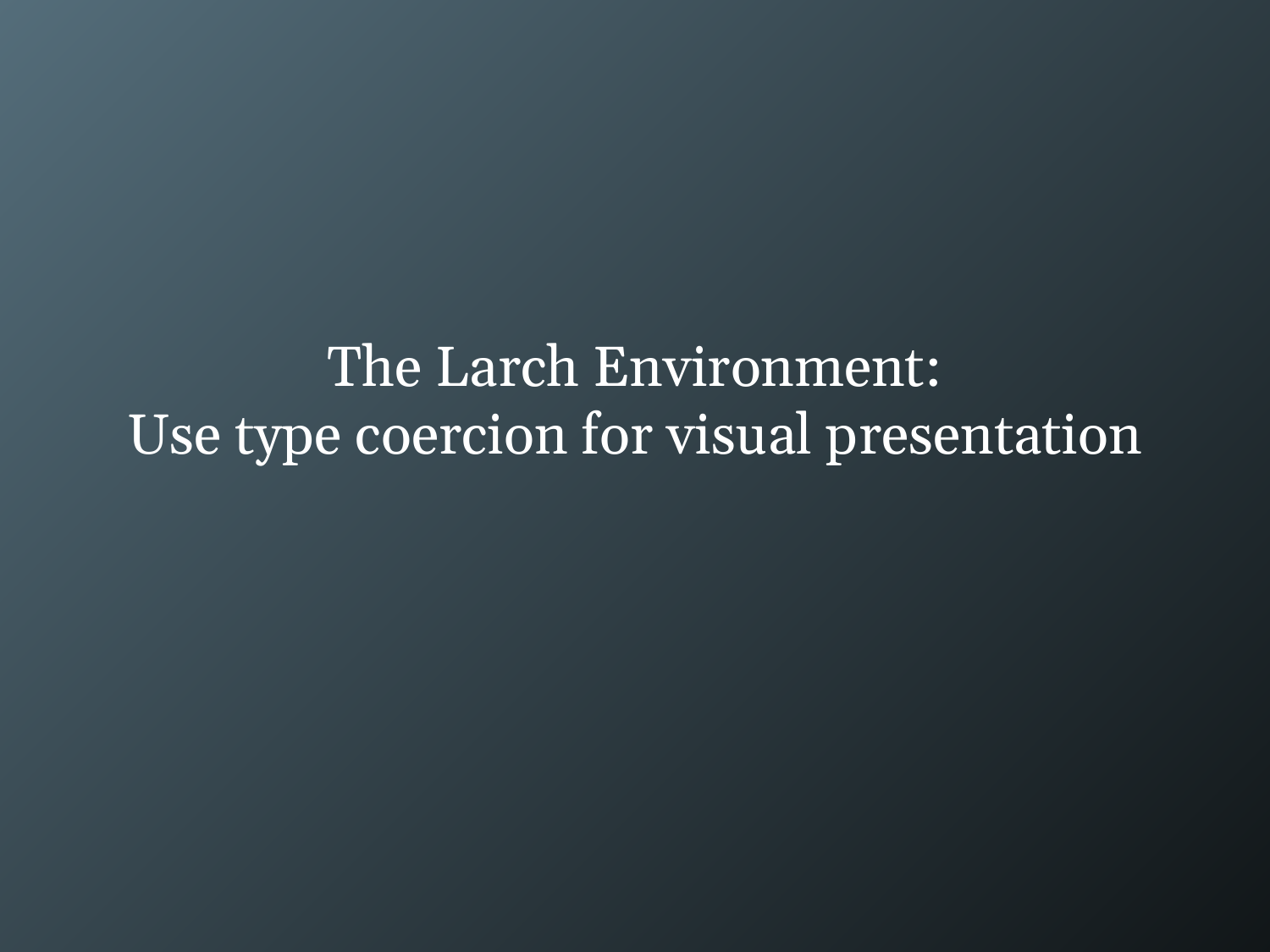

# The Larch Environment: Use type coercion for visual presentation